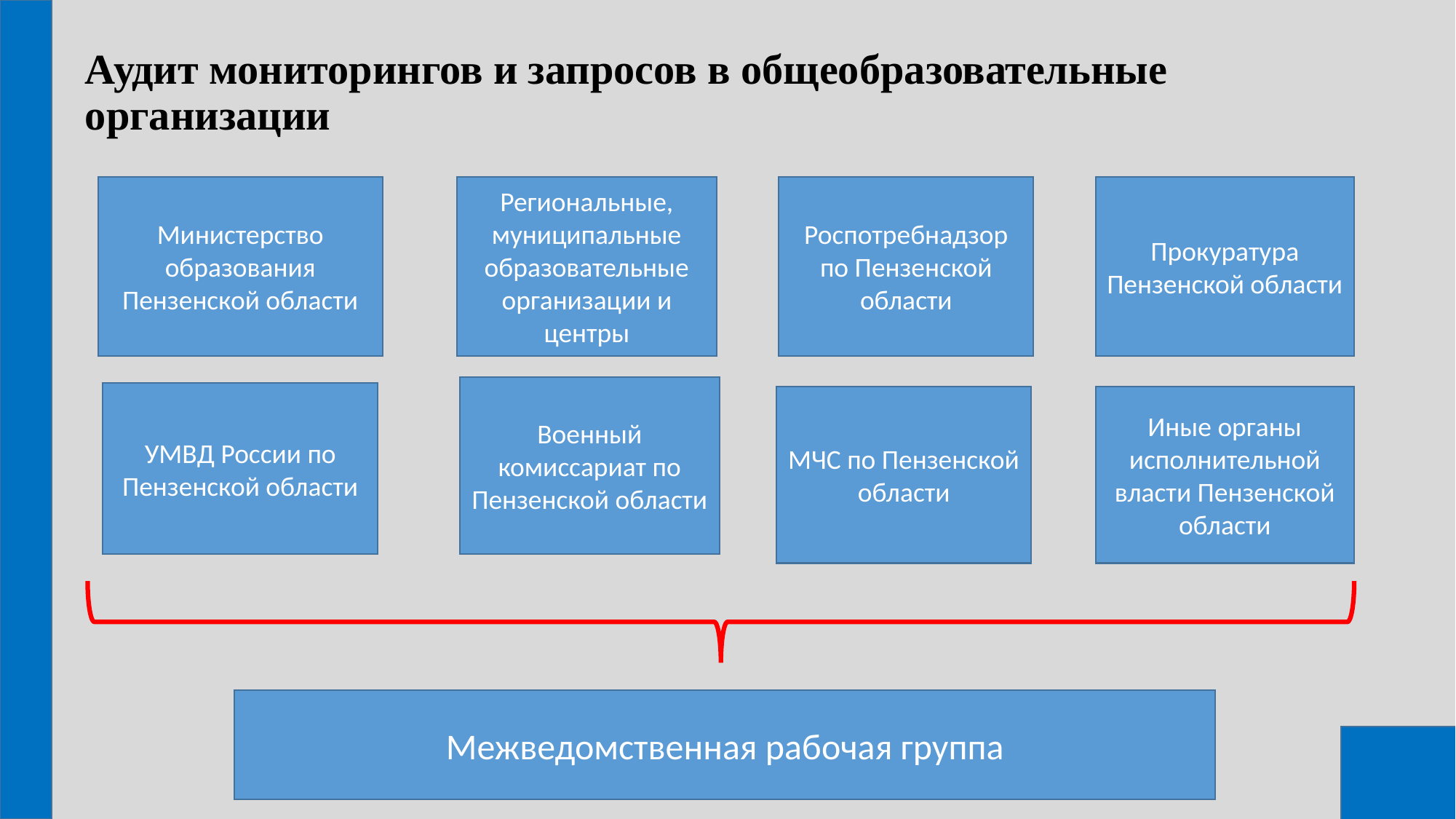

Аудит мониторингов и запросов в общеобразовательные организации
Министерство образования Пензенской области
Региональные, муниципальные образовательные организации и центры
Роспотребнадзор по Пензенской области
Прокуратура Пензенской области
Военный комиссариат по Пензенской области
УМВД России по Пензенской области
МЧС по Пензенской области
Иные органы исполнительной власти Пензенской области
Межведомственная рабочая группа